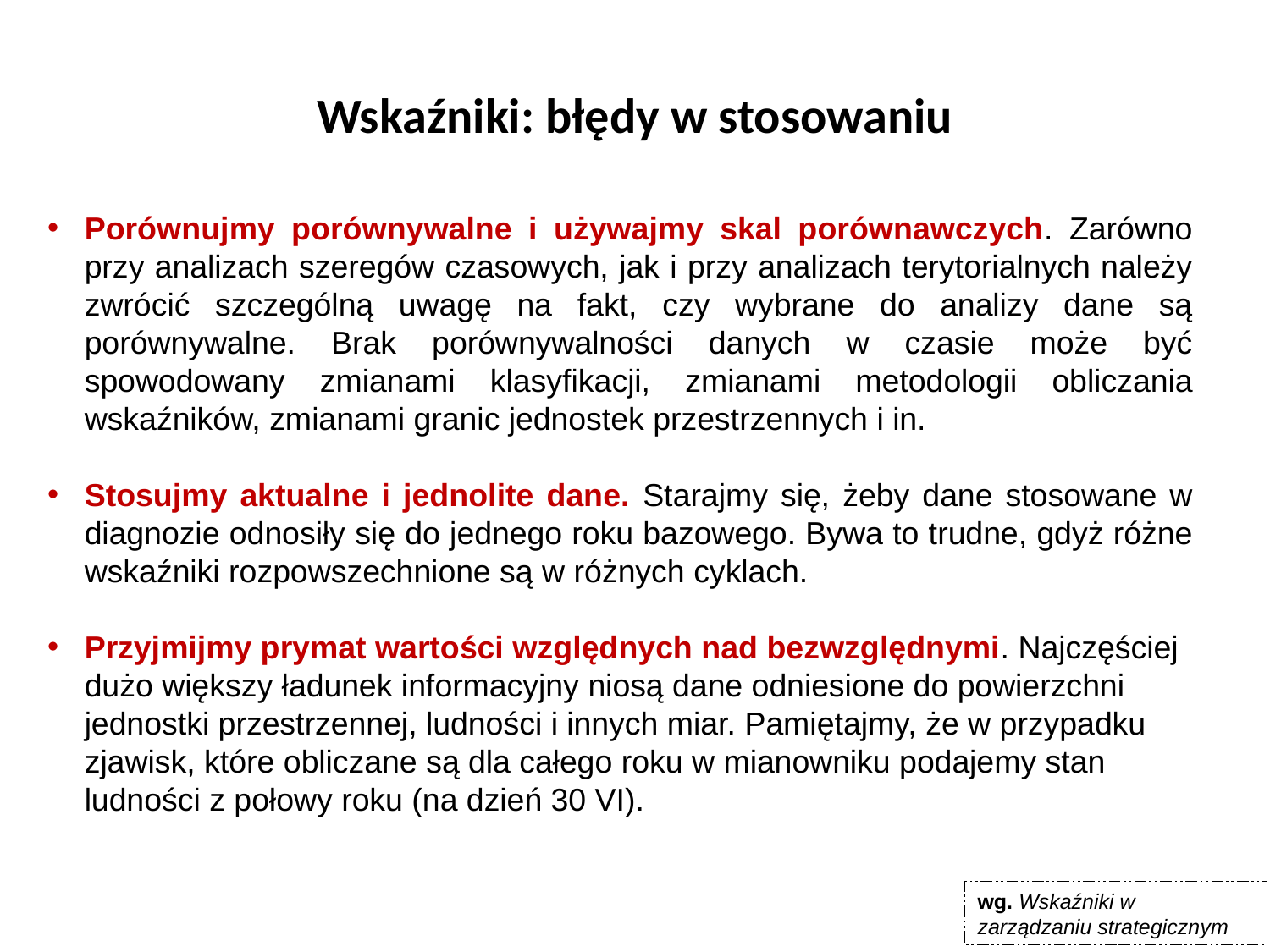

# Wskaźniki: błędy w stosowaniu
Porównujmy porównywalne i używajmy skal porównawczych. Zarówno przy analizach szeregów czasowych, jak i przy analizach terytorialnych należy zwrócić szczególną uwagę na fakt, czy wybrane do analizy dane są porównywalne. Brak porównywalności danych w czasie może być spowodowany zmianami klasyfikacji, zmianami metodologii obliczania wskaźników, zmianami granic jednostek przestrzennych i in.

Stosujmy aktualne i jednolite dane. Starajmy się, żeby dane stosowane w diagnozie odnosiły się do jednego roku bazowego. Bywa to trudne, gdyż różne wskaźniki rozpowszechnione są w różnych cyklach.

Przyjmijmy prymat wartości względnych nad bezwzględnymi. Najczęściej dużo większy ładunek informacyjny niosą dane odniesione do powierzchni jednostki przestrzennej, ludności i innych miar. Pamiętajmy, że w przypadku zjawisk, które obliczane są dla całego roku w mianowniku podajemy stan ludności z połowy roku (na dzień 30 VI).
wg. Wskaźniki w zarządzaniu strategicznym
95